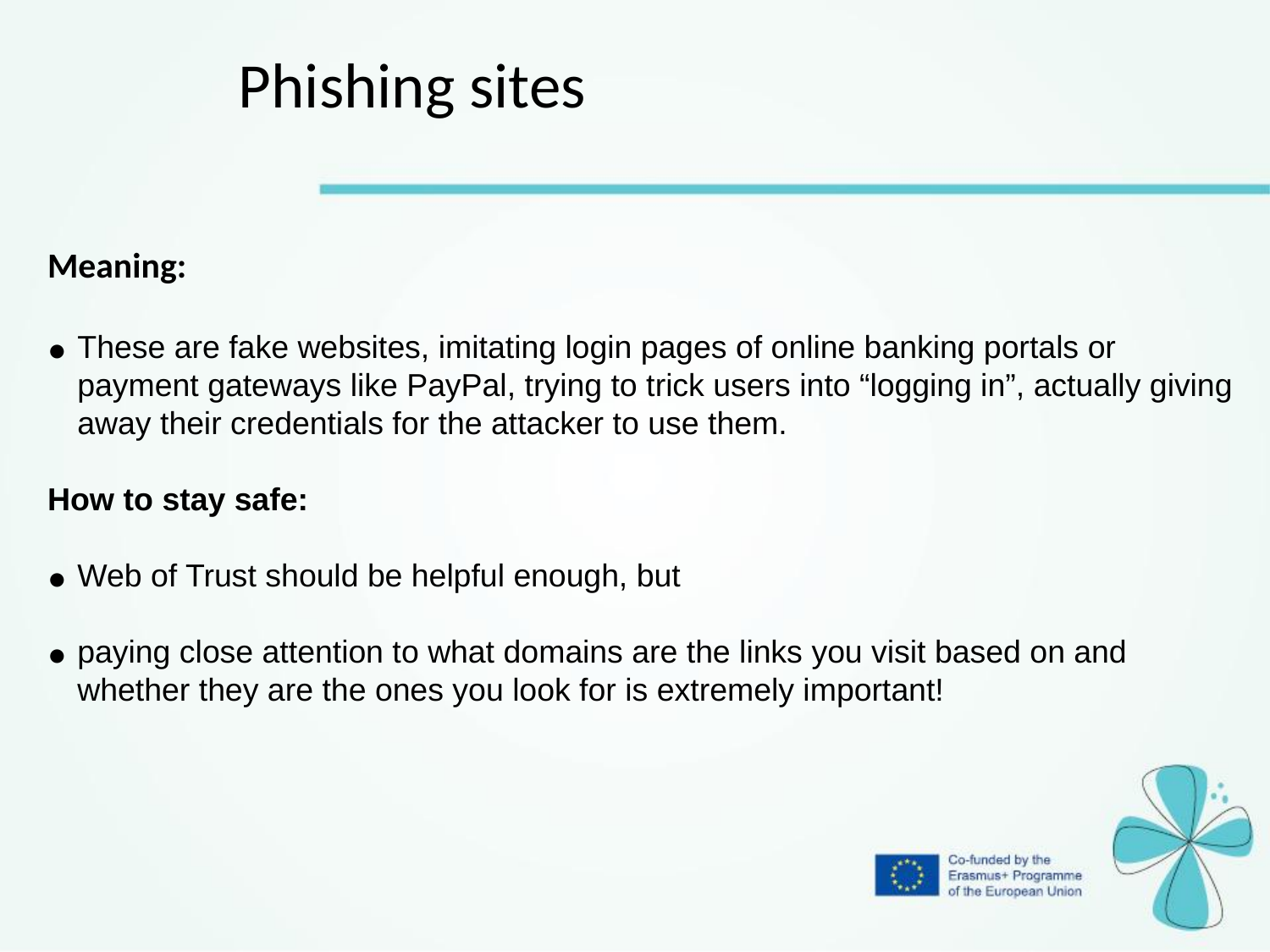

Phishing sites
Meaning:

These are fake websites, imitating login pages of online banking portals or payment gateways like PayPal, trying to trick users into “logging in”, actually giving away their credentials for the attacker to use them.

How to stay safe:

Web of Trust should be helpful enough, but

paying close attention to what domains are the links you visit based on and whether they are the ones you look for is extremely important!